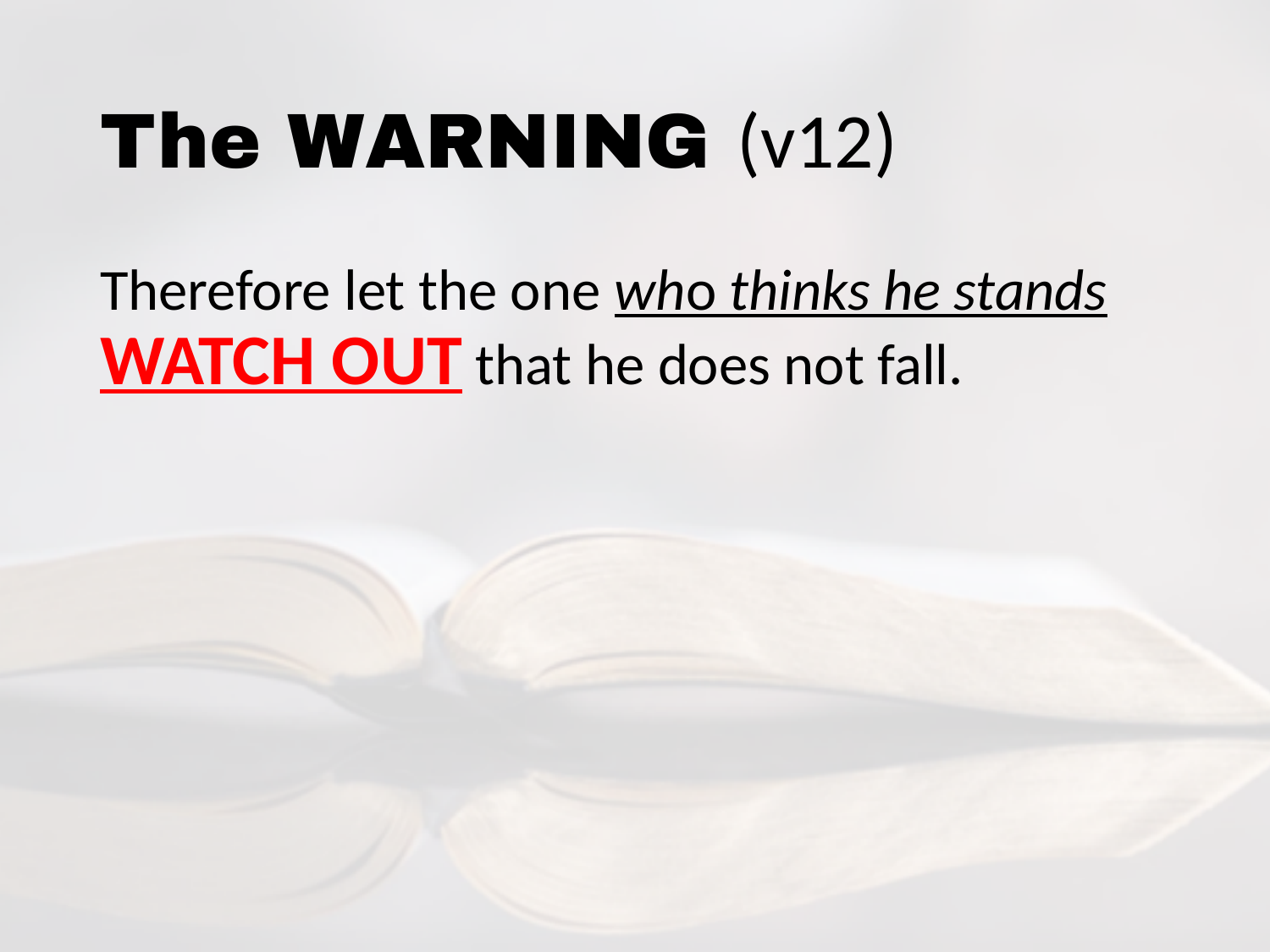

# The WARNING (v12)
Therefore let the one who thinks he stands WATCH OUT that he does not fall.